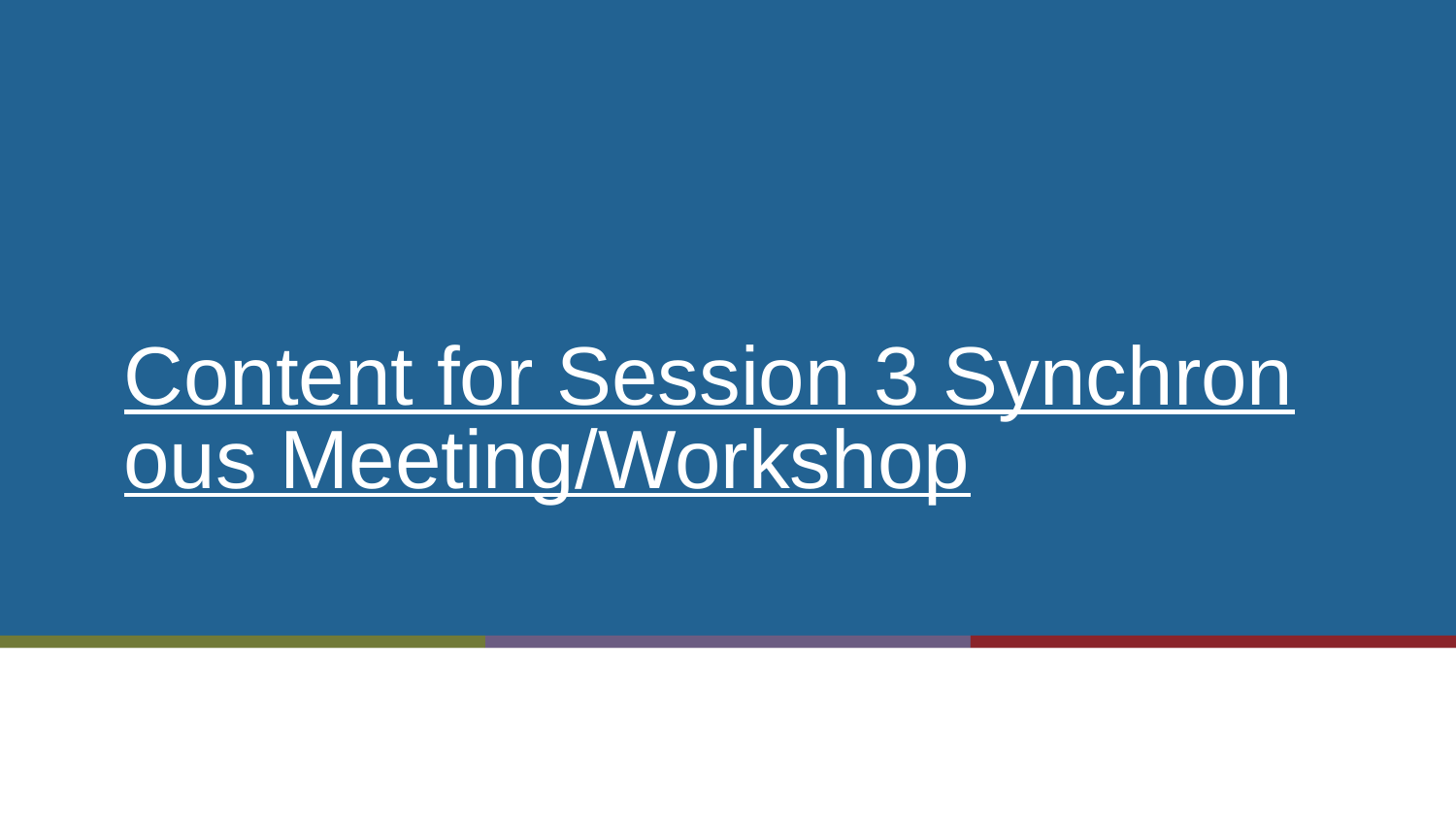

# Content for Session 3 Synchronous Meeting/Workshop